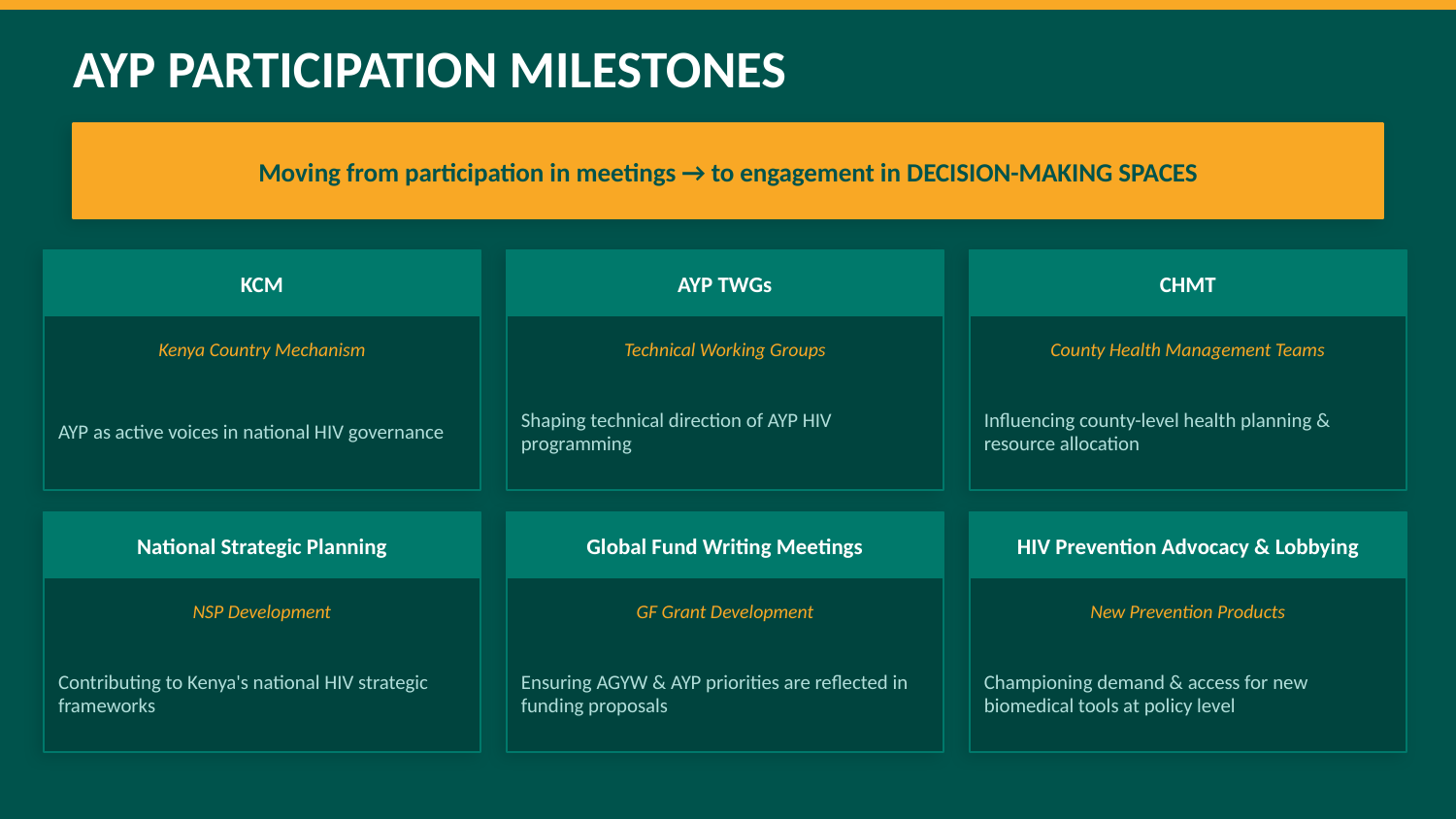

AYP PARTICIPATION MILESTONES

Moving from participation in meetings → to engagement in DECISION-MAKING SPACES

KCM

AYP TWGs

CHMT
Kenya Country Mechanism
Technical Working Groups
County Health Management Teams
AYP as active voices in national HIV governance
Shaping technical direction of AYP HIV programming
Influencing county-level health planning & resource allocation

National Strategic Planning

Global Fund Writing Meetings

HIV Prevention Advocacy & Lobbying
NSP Development
GF Grant Development
New Prevention Products
Contributing to Kenya's national HIV strategic frameworks
Ensuring AGYW & AYP priorities are reflected in funding proposals
Championing demand & access for new biomedical tools at policy level